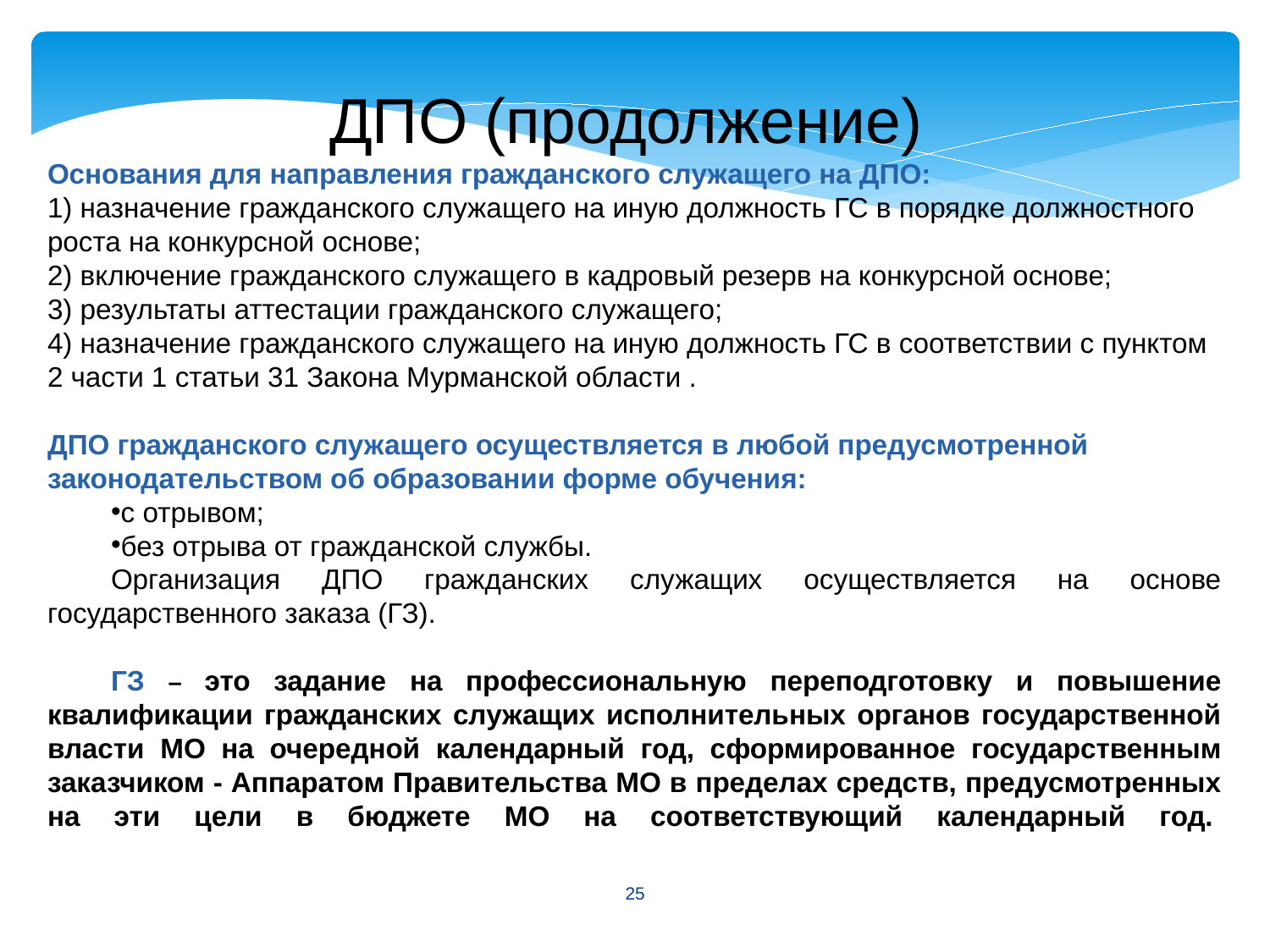

ДПО (продолжение)
Основания для направления гражданского служащего на ДПО: 
1) назначение гражданского служащего на иную должность ГС в порядке должностного роста на конкурсной основе; 
2) включение гражданского служащего в кадровый резерв на конкурсной основе; 
3) результаты аттестации гражданского служащего;
4) назначение гражданского служащего на иную должность ГС в соответствии с пунктом 2 части 1 статьи 31 Закона Мурманской области . 
  
ДПО гражданского служащего осуществляется в любой предусмотренной законодательством об образовании форме обучения:
с отрывом;
без отрыва от гражданской службы.
Организация ДПО гражданских служащих осуществляется на основе государственного заказа (ГЗ).

ГЗ – это задание на профессиональную переподготовку и повышение квалификации гражданских служащих исполнительных органов государственной власти МО на очередной календарный год, сформированное государственным заказчиком - Аппаратом Правительства МО в пределах средств, предусмотренных на эти цели в бюджете МО на соответствующий календарный год.
25